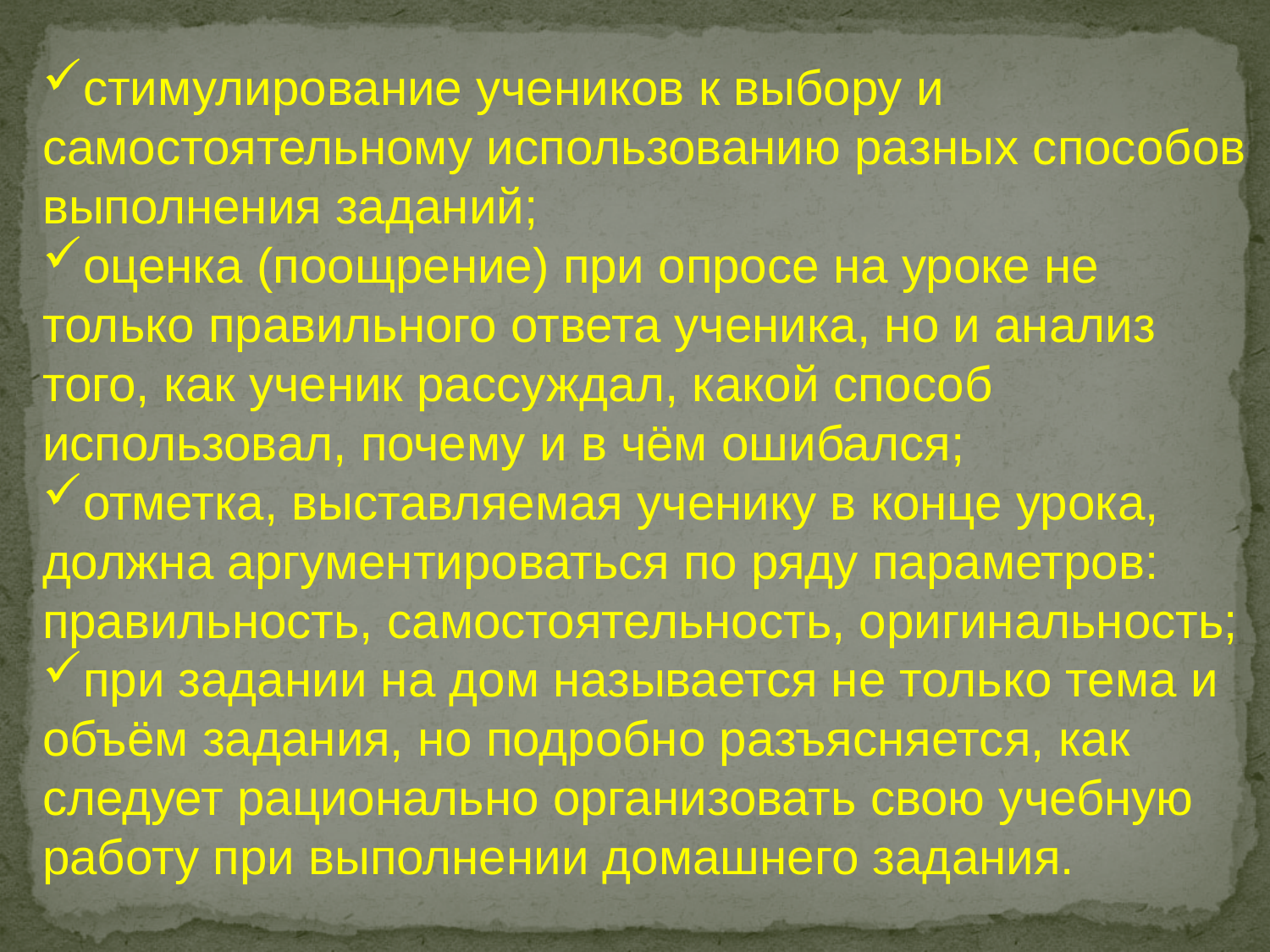

стимулирование учеников к выбору и самостоятельному использованию разных способов выполнения заданий;
оценка (поощрение) при опросе на уроке не только правильного ответа ученика, но и анализ того, как ученик рассуждал, какой способ использовал, почему и в чём ошибался;
отметка, выставляемая ученику в конце урока, должна аргументироваться по ряду параметров: правильность, самостоятельность, оригинальность;
при задании на дом называется не только тема и объём задания, но подробно разъясняется, как следует рационально организовать свою учебную работу при выполнении домашнего задания.